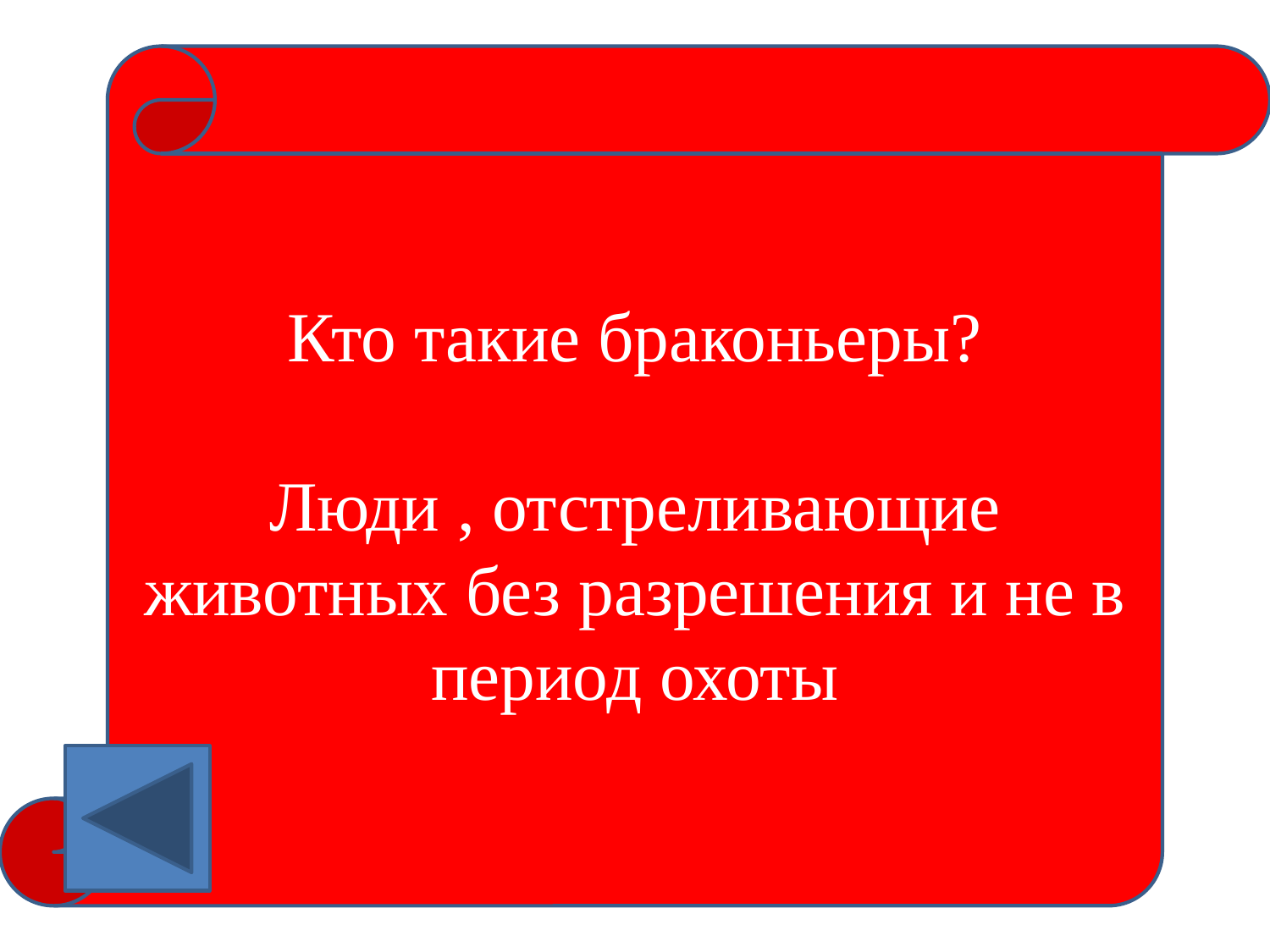

#
Кто такие браконьеры?

Люди , отстреливающие животных без разрешения и не в период охоты